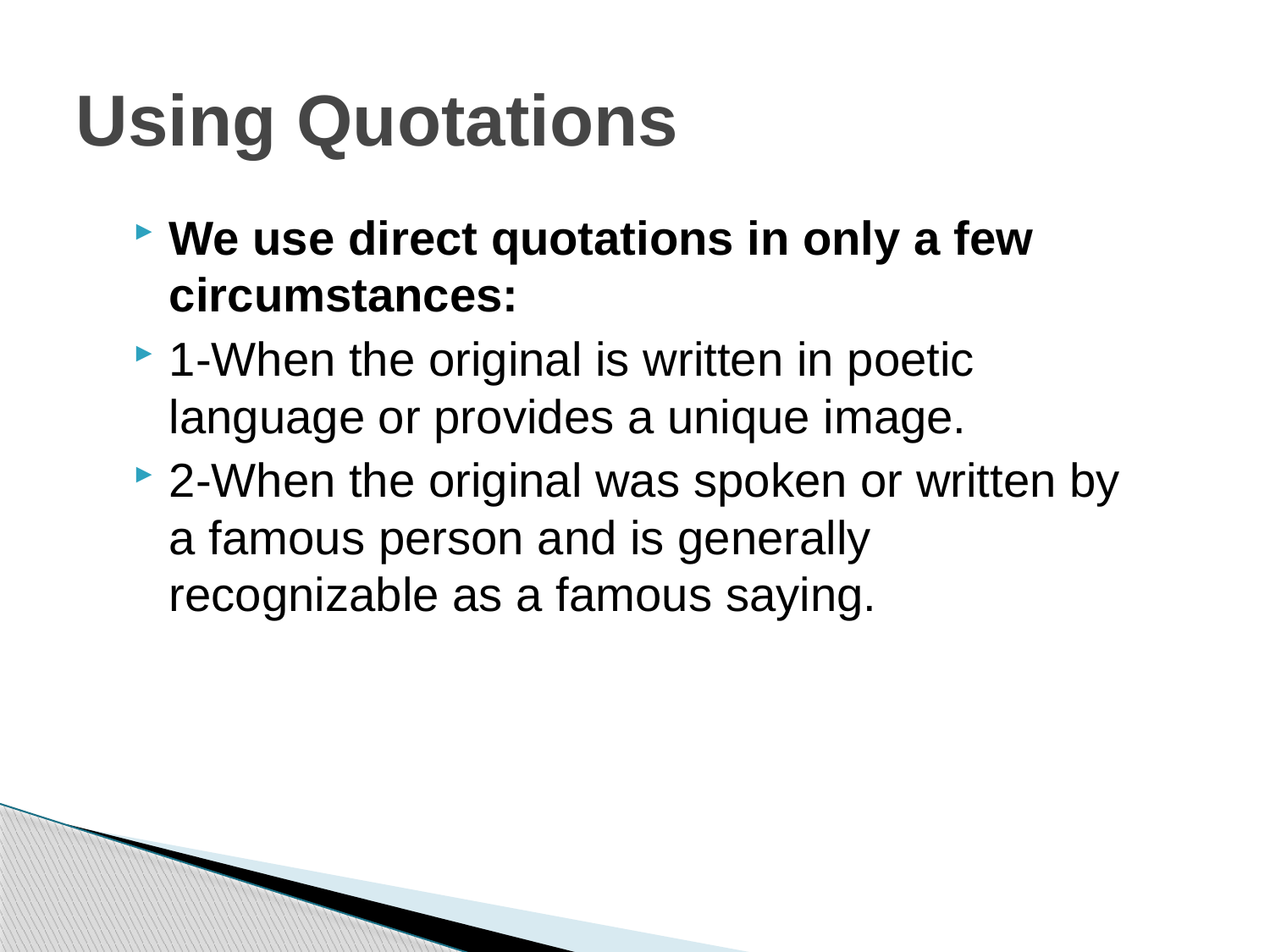

# Using Quotations
We use direct quotations in only a few circumstances:
1-When the original is written in poetic language or provides a unique image.
2-When the original was spoken or written by a famous person and is generally recognizable as a famous saying.